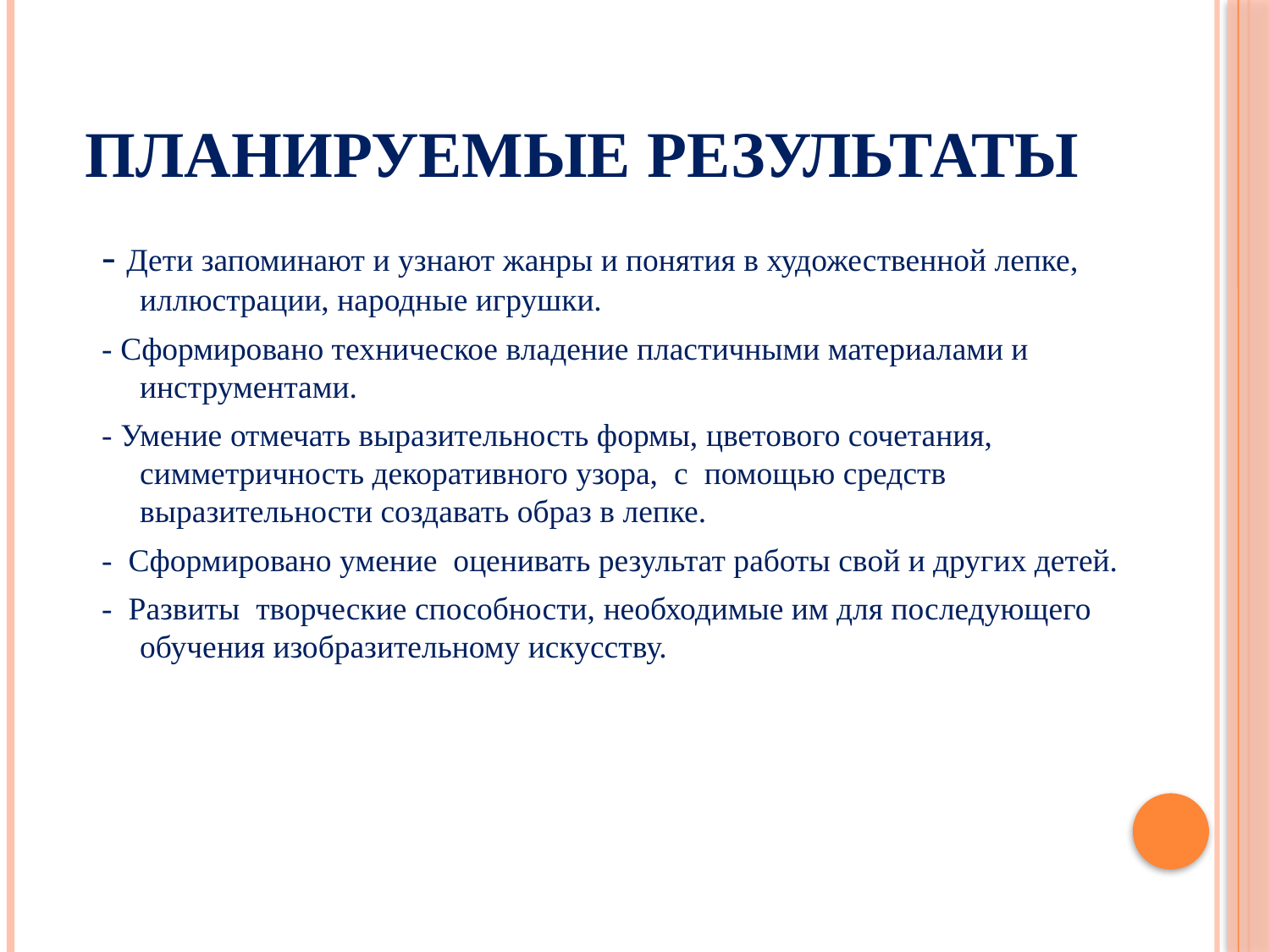

# Планируемые результаты
- Дети запоминают и узнают жанры и понятия в художественной лепке, иллюстрации, народные игрушки.
- Сформировано техническое владение пластичными материалами и инструментами.
- Умение отмечать выразительность формы, цветового сочетания, симметричность декоративного узора,  с  помощью средств выразительности создавать образ в лепке.
-  Сформировано умение  оценивать результат работы свой и других детей.
-  Развиты  творческие способности, необходимые им для последующего обучения изобразительному искусству.